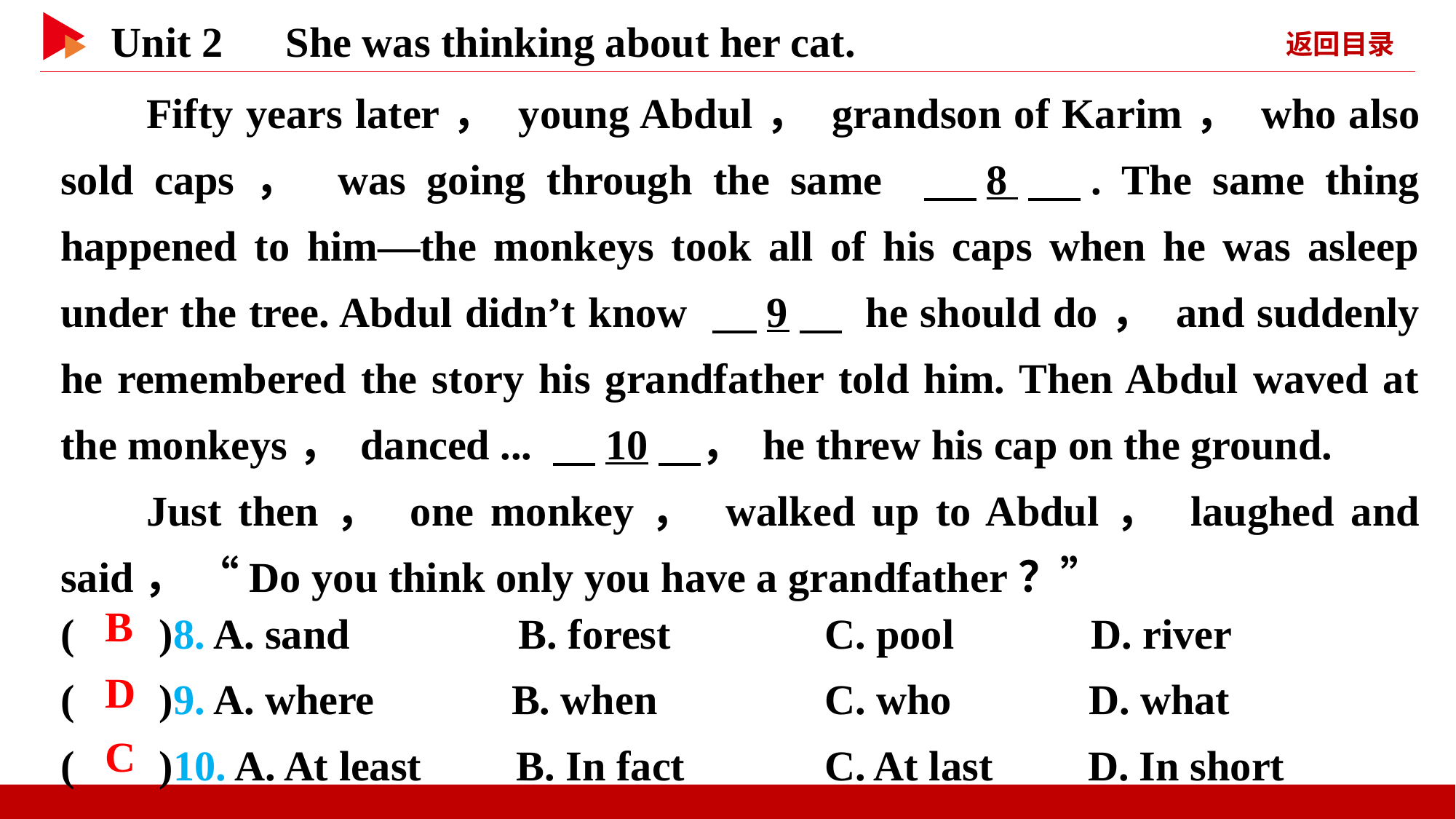

Fifty years later， young Abdul， grandson of Karim， who also sold caps， was going through the same 　8　. The same thing happened to him—the monkeys took all of his caps when he was asleep under the tree. Abdul didn’t know 　9　 he should do， and suddenly he remembered the story his grandfather told him. Then Abdul waved at the monkeys， danced ... 　10　， he threw his cap on the ground.
Just then， one monkey， walked up to Abdul， laughed and said， “Do you think only you have a grandfather？”
(        )8. A. sand                B. forest		C. pool             D. river
(        )9. A. where             B. when		C. who             D. what
(        )10. A. At least         B. In fact		C. At last         D. In short
   B
   D
   C